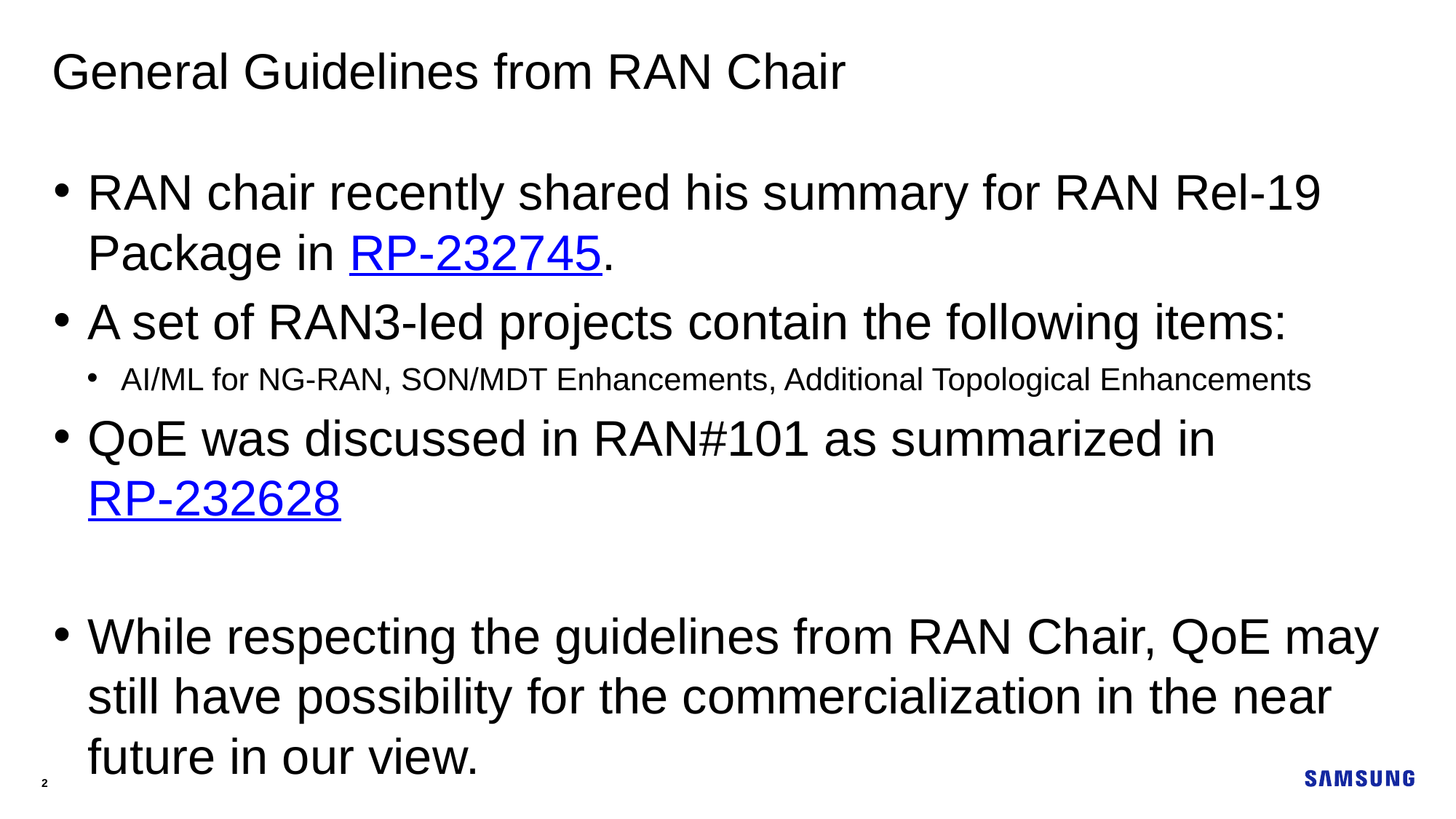

General Guidelines from RAN Chair
RAN chair recently shared his summary for RAN Rel-19 Package in RP-232745.
A set of RAN3-led projects contain the following items:
AI/ML for NG-RAN, SON/MDT Enhancements, Additional Topological Enhancements
QoE was discussed in RAN#101 as summarized in RP-232628

While respecting the guidelines from RAN Chair, QoE may still have possibility for the commercialization in the near future in our view.